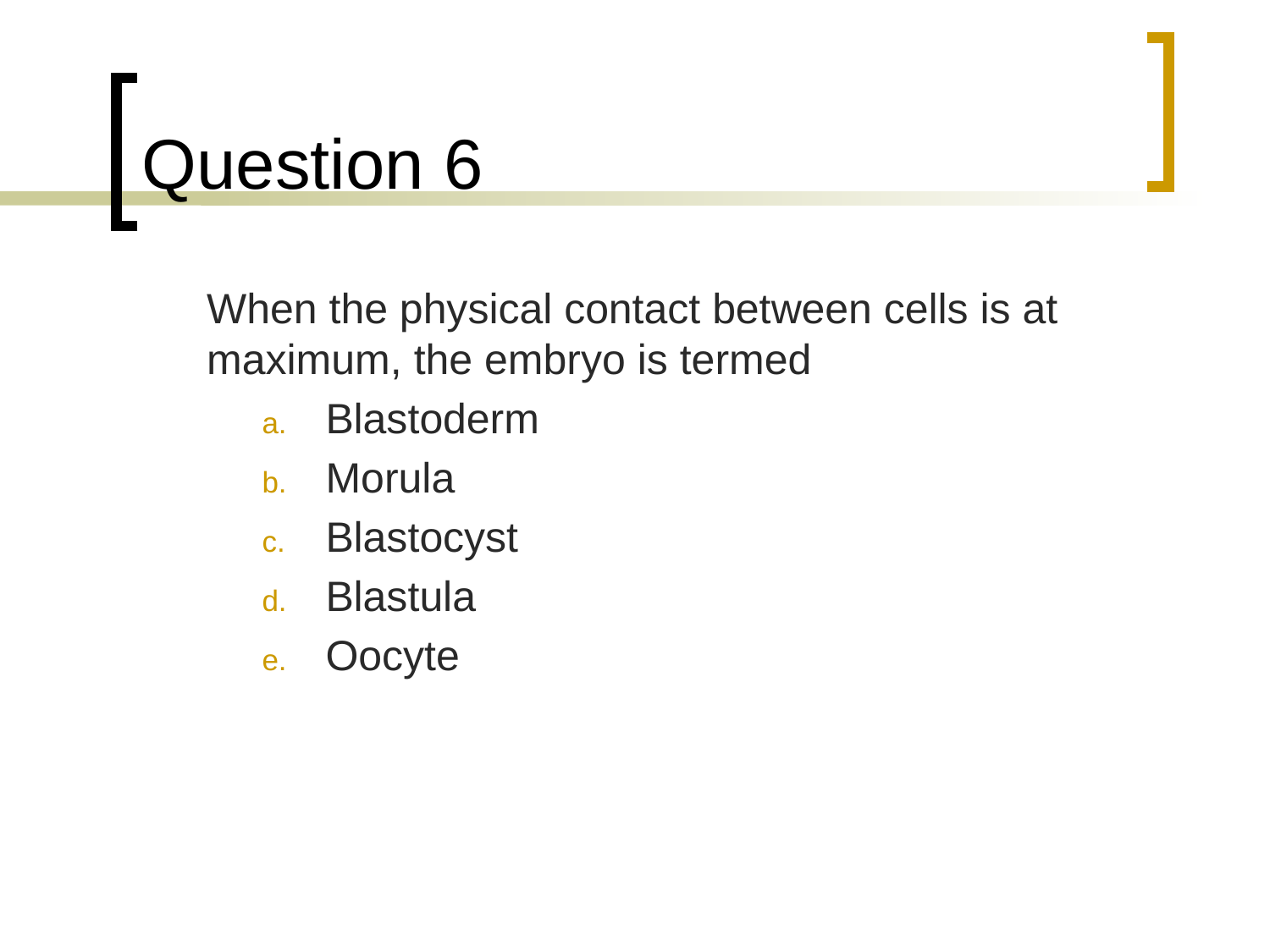

# Question 6
	When the physical contact between cells is at maximum, the embryo is termed
Blastoderm
Morula
Blastocyst
Blastula
Oocyte